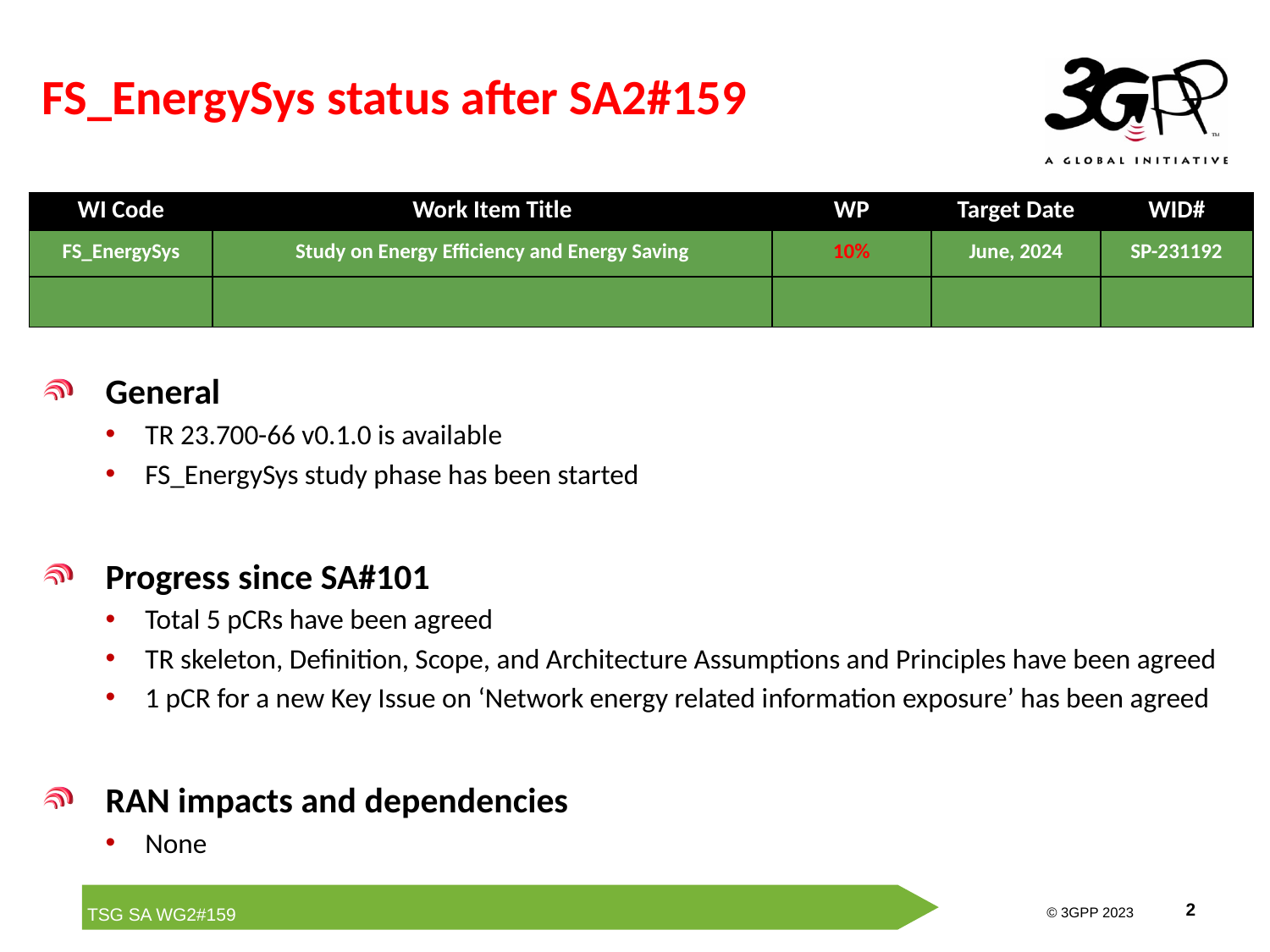

# FS_EnergySys status after SA2#159
| WI Code | Work Item Title | WP | Target Date | WID# |
| --- | --- | --- | --- | --- |
| FS\_EnergySys | Study on Energy Efficiency and Energy Saving | 10% | June, 2024 | SP-231192 |
|  |  |  |  |  |
General
TR 23.700-66 v0.1.0 is available
FS_EnergySys study phase has been started

Progress since SA#101
Total 5 pCRs have been agreed
TR skeleton, Definition, Scope, and Architecture Assumptions and Principles have been agreed
1 pCR for a new Key Issue on ‘Network energy related information exposure’ has been agreed

RAN impacts and dependencies
None